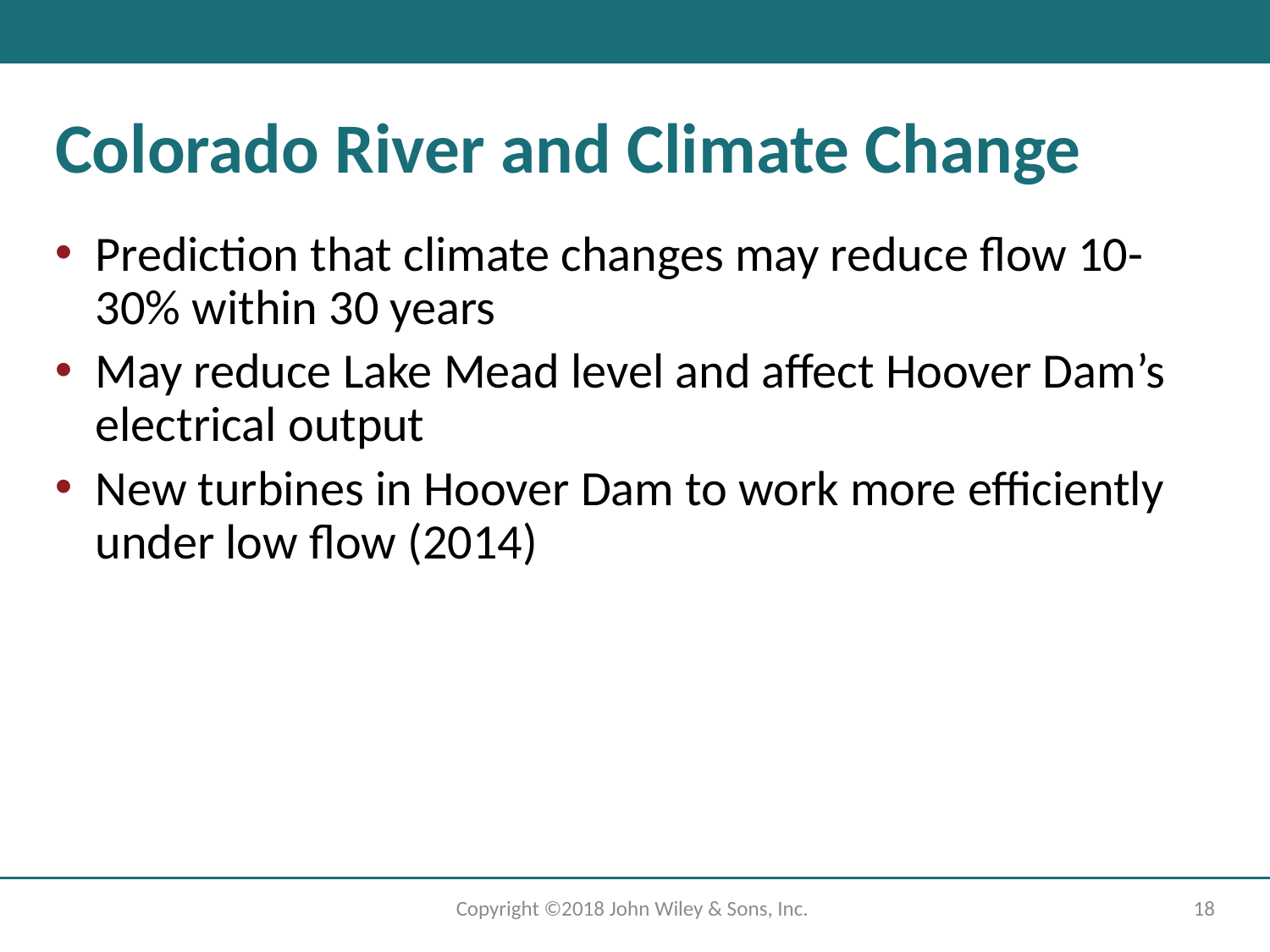

# Colorado River and Climate Change
Prediction that climate changes may reduce flow 10-30% within 30 years
May reduce Lake Mead level and affect Hoover Dam’s electrical output
New turbines in Hoover Dam to work more efficiently under low flow (2014)
Copyright ©2018 John Wiley & Sons, Inc.
18